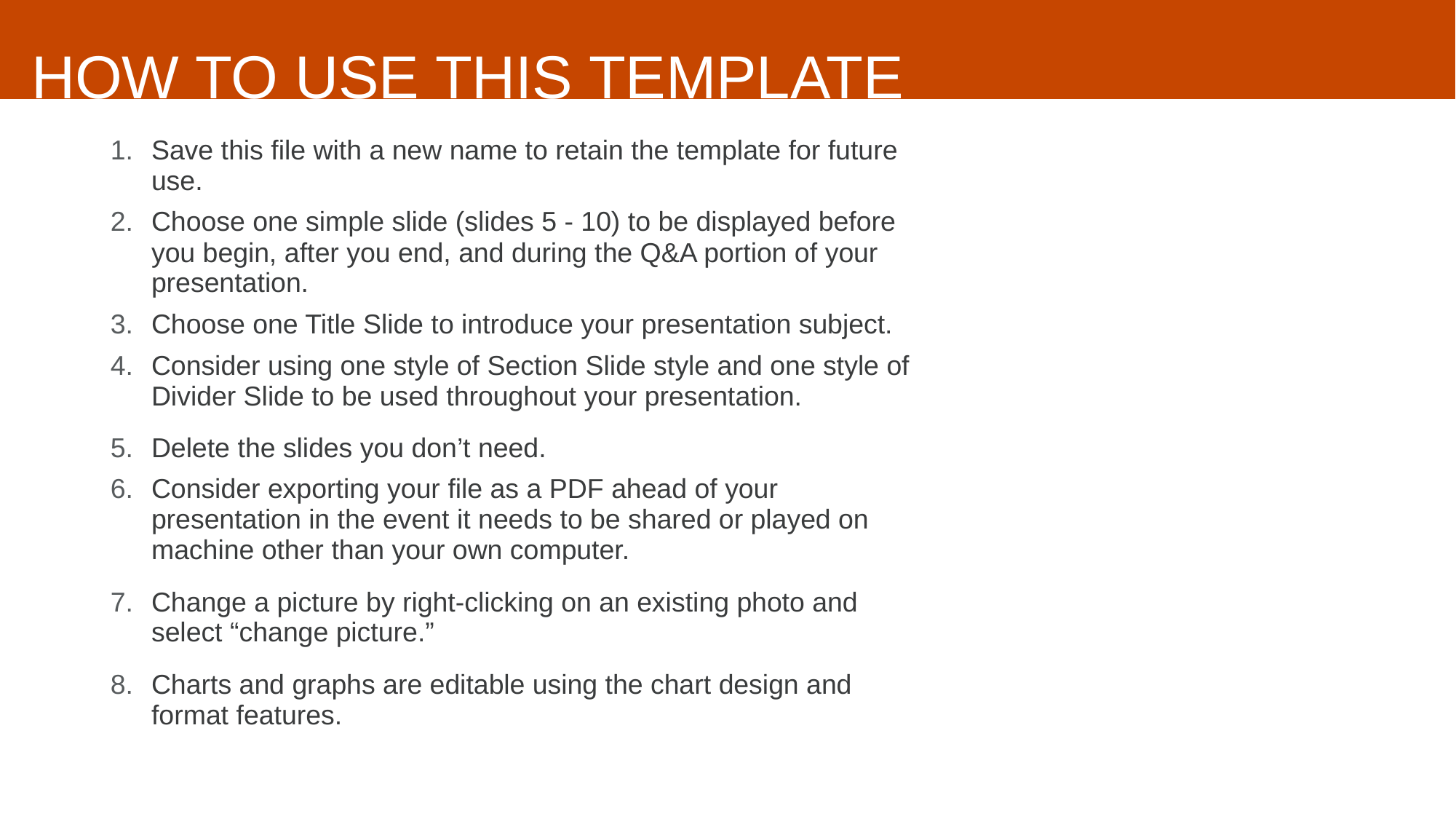

# HOW TO USE THIS TEMPLATE
Save this file with a new name to retain the template for future use.
Choose one simple slide (slides 5 - 10) to be displayed before you begin, after you end, and during the Q&A portion of your presentation.
Choose one Title Slide to introduce your presentation subject.
Consider using one style of Section Slide style and one style of Divider Slide to be used throughout your presentation.
Delete the slides you don’t need.
Consider exporting your file as a PDF ahead of your presentation in the event it needs to be shared or played on machine other than your own computer.
Change a picture by right-clicking on an existing photo and select “change picture.”
Charts and graphs are editable using the chart design and format features.